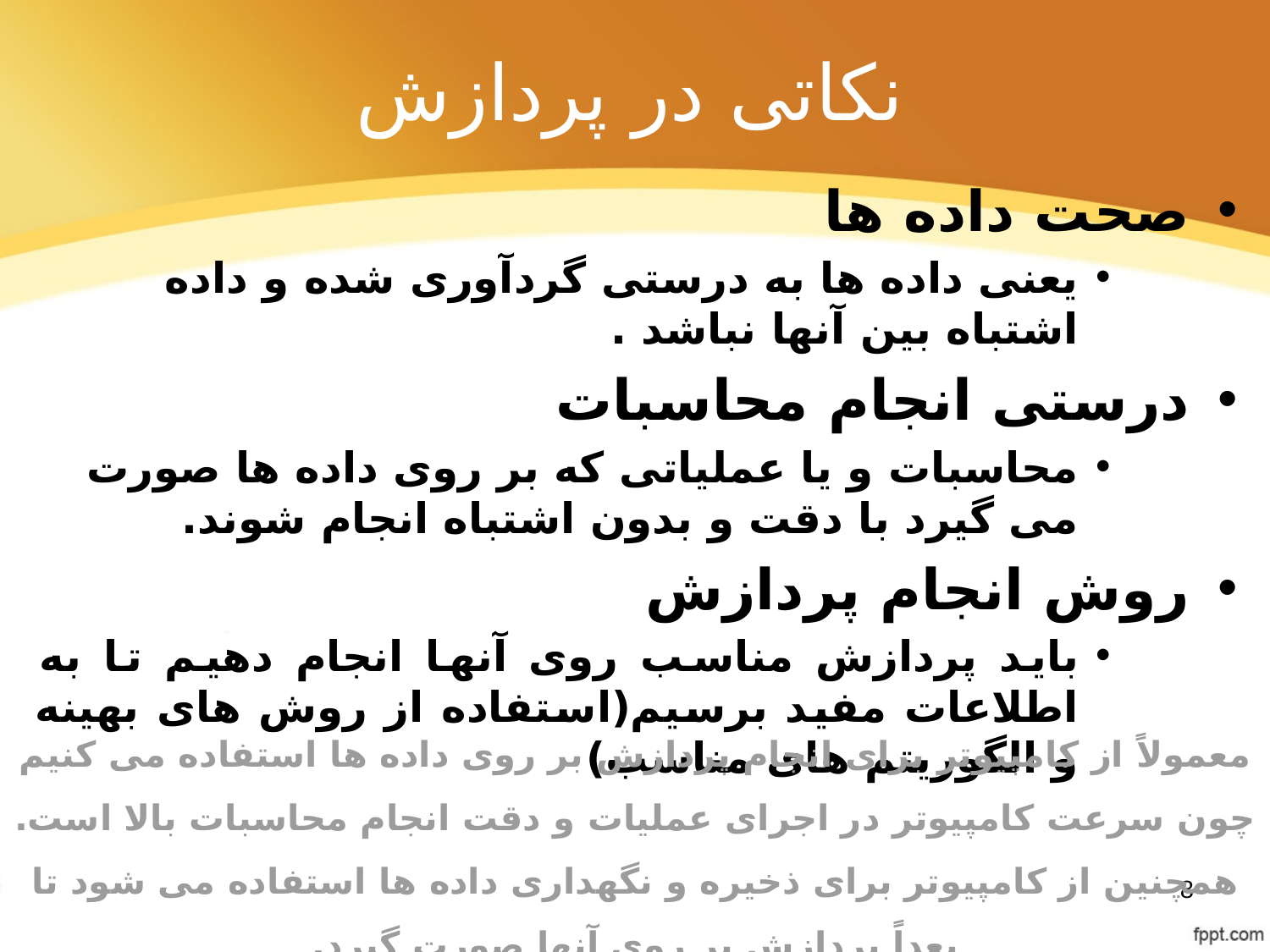

# نکاتی در پردازش
صحت داده ها
یعنی داده ها به درستی گردآوری شده و داده اشتباه بین آنها نباشد .
درستی انجام محاسبات
محاسبات و یا عملیاتی که بر روی داده ها صورت می گیرد با دقت و بدون اشتباه انجام شوند.
روش انجام پردازش
باید پردازش مناسب روی آنها انجام دهیم تا به اطلاعات مفید برسیم(استفاده از روش های بهینه و الگوریتم های مناسب)
معمولاً از کامپیوتر برای انجام پردازش بر روی داده ها استفاده می کنیم چون سرعت کامپیوتر در اجرای عملیات و دقت انجام محاسبات بالا است. همچنین از کامپیوتر برای ذخیره و نگهداری داده ها استفاده می شود تا بعداً پردازش بر روی آنها صورت گیرد.
8